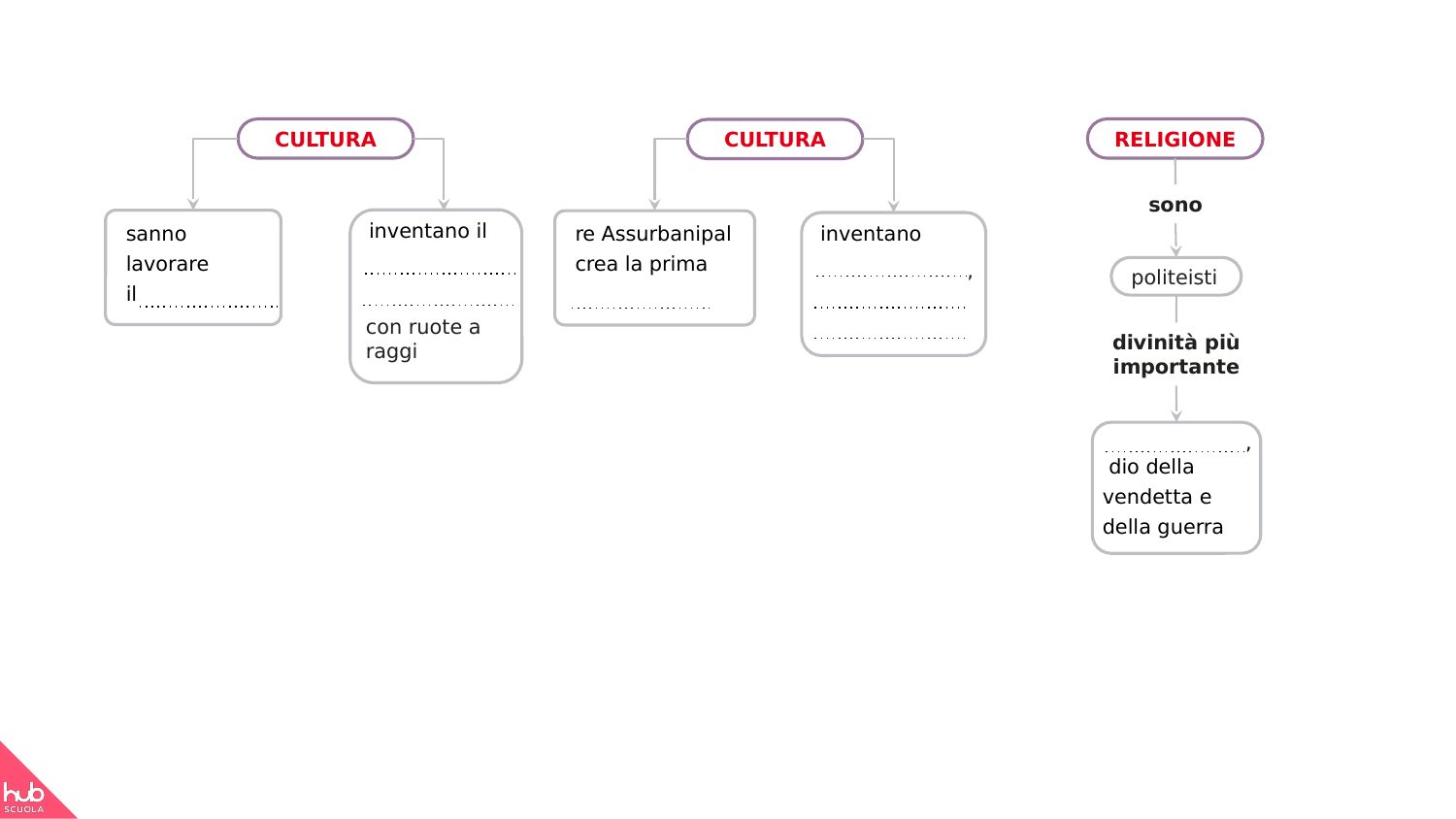

RELIGIONE
CULTURA
CULTURA
sono

inventano il
con ruote a
raggi

sanno
lavorare
il

re Assurbanipal
crea la prima

inventano
,
politeisti
divinità più importante
, dio della
vendetta e
della guerra